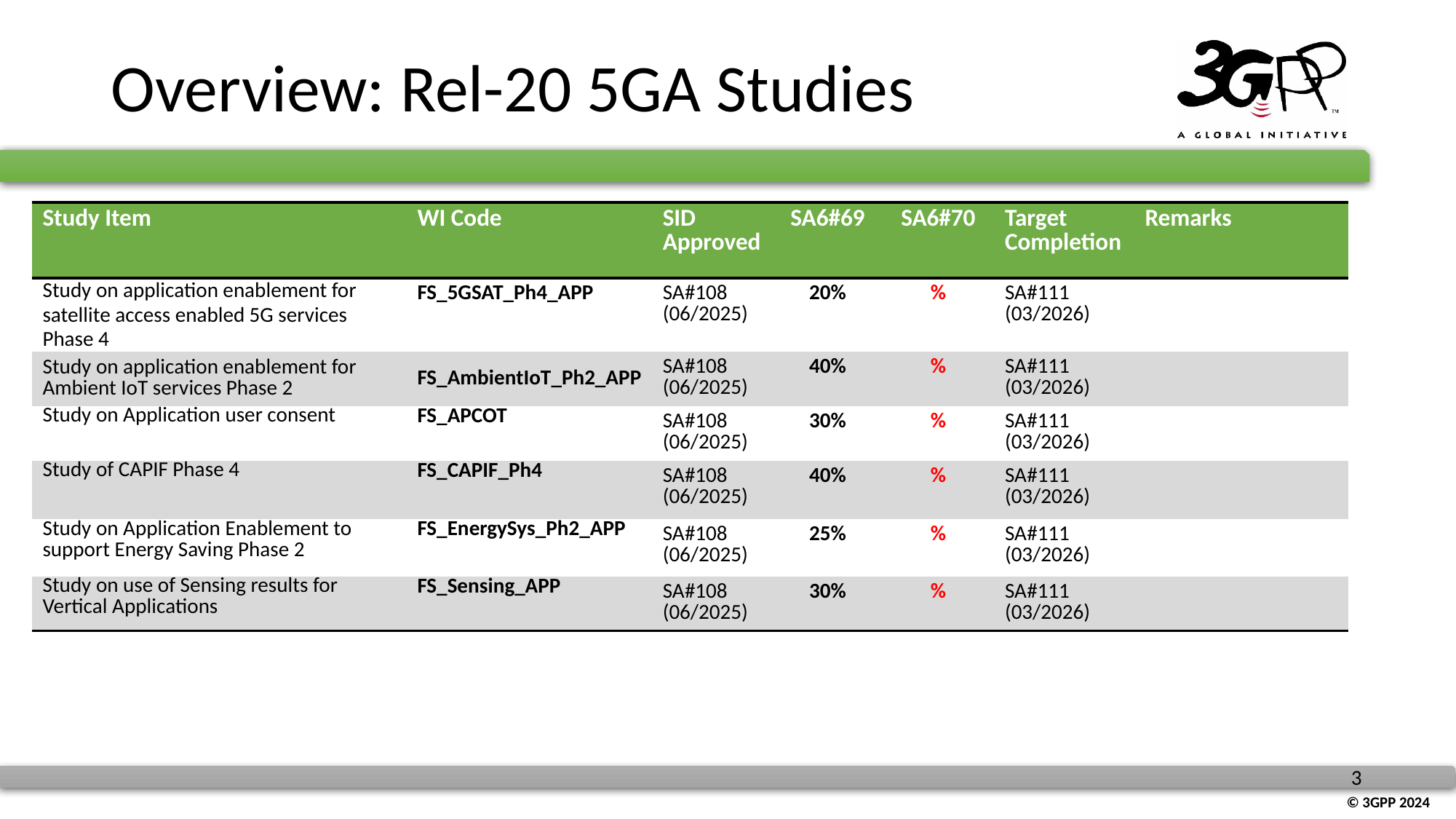

# Overview: Rel-20 5GA Studies
| Study Item | WI Code | SID Approved | SA6#69 | SA6#70 | Target Completion | Remarks |
| --- | --- | --- | --- | --- | --- | --- |
| Study on application enablement for satellite access enabled 5G services Phase 4 | FS\_5GSAT\_Ph4\_APP | SA#108 (06/2025) | 20% | % | SA#111 (03/2026) |  |
| Study on application enablement for Ambient IoT services Phase 2 | FS\_AmbientIoT\_Ph2\_APP | SA#108 (06/2025) | 40% | % | SA#111 (03/2026) |  |
| Study on Application user consent | FS\_APCOT | SA#108 (06/2025) | 30% | % | SA#111 (03/2026) |  |
| Study of CAPIF Phase 4 | FS\_CAPIF\_Ph4 | SA#108 (06/2025) | 40% | % | SA#111 (03/2026) |  |
| Study on Application Enablement to support Energy Saving Phase 2 | FS\_EnergySys\_Ph2\_APP | SA#108 (06/2025) | 25% | % | SA#111 (03/2026) |  |
| Study on use of Sensing results for Vertical Applications | FS\_Sensing\_APP | SA#108 (06/2025) | 30% | % | SA#111 (03/2026) |  |